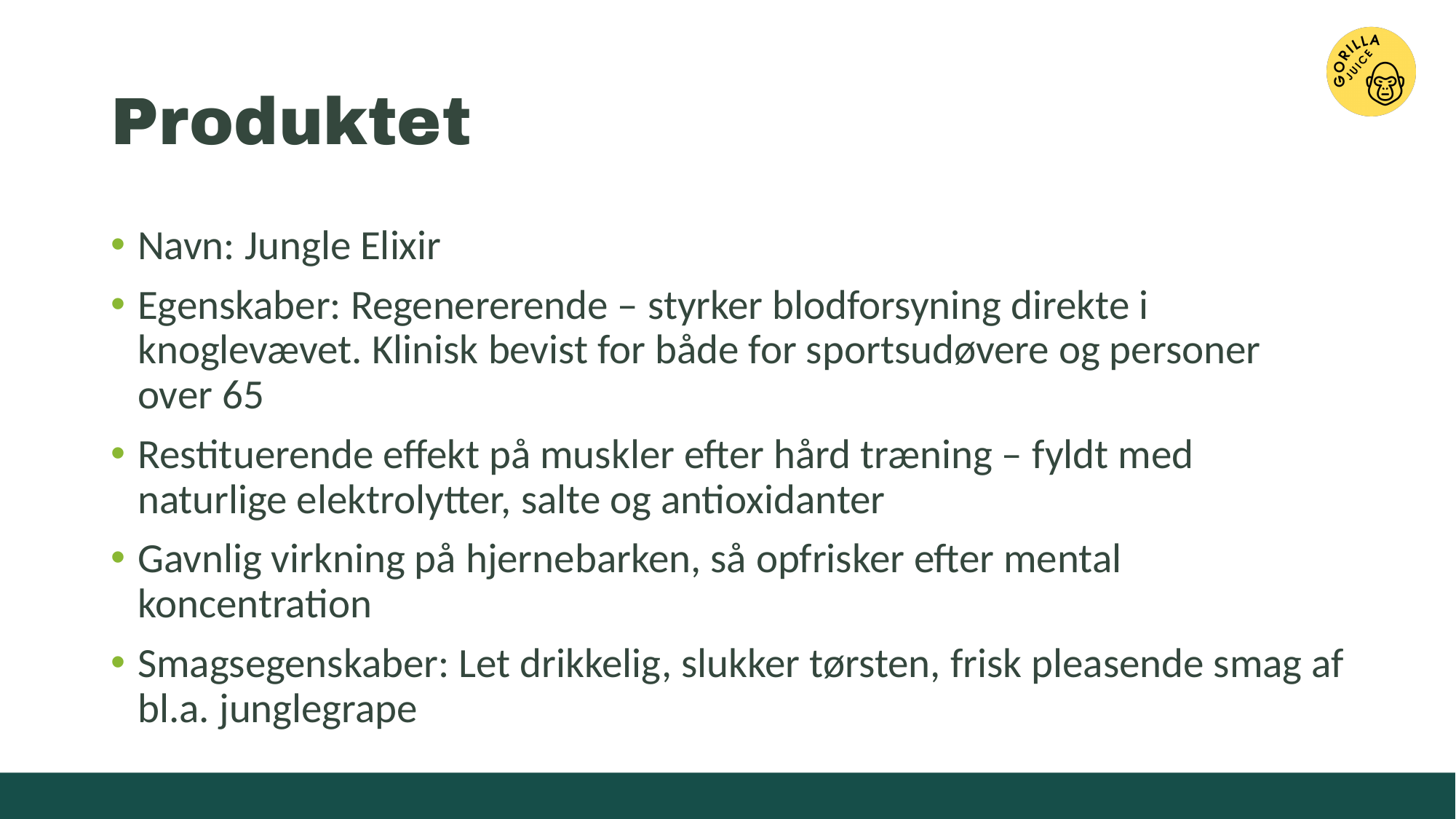

# Produktet
Navn: Jungle Elixir
Egenskaber: Regenererende – styrker blodforsyning direkte i knoglevævet. Klinisk bevist for både for sportsudøvere og personer over 65
Restituerende effekt på muskler efter hård træning – fyldt med naturlige elektrolytter, salte og antioxidanter
Gavnlig virkning på hjernebarken, så opfrisker efter mental koncentration
Smagsegenskaber: Let drikkelig, slukker tørsten, frisk pleasende smag af bl.a. junglegrape